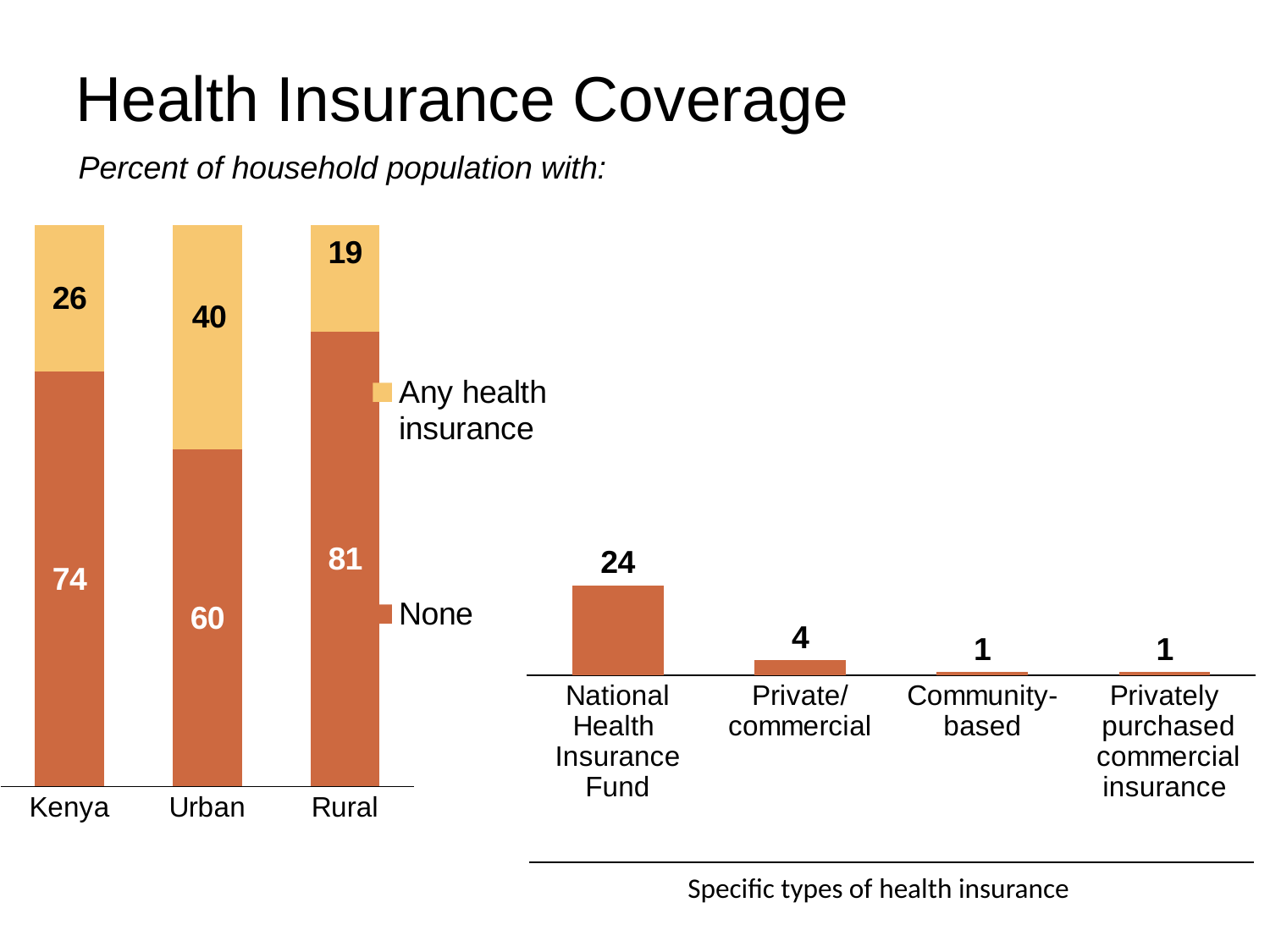

# Health Insurance Coverage
Percent of household population with:

### Chart

| Category | Kenya |
|---|---|
| National Health
Insurance Fund | 24.0 |
| Private/
commercial | 4.0 |
| Community-
based | 1.0 |
| Privately
 purchased
 commercial insurance | 1.0 |

### Chart

| Category | None | Any health insurance |
|---|---|---|
| Kenya | 74.0 | 26.0 |
| Urban | 60.0 | 40.0 |
| Rural | 81.0 | 19.0 |
Specific types of health insurance